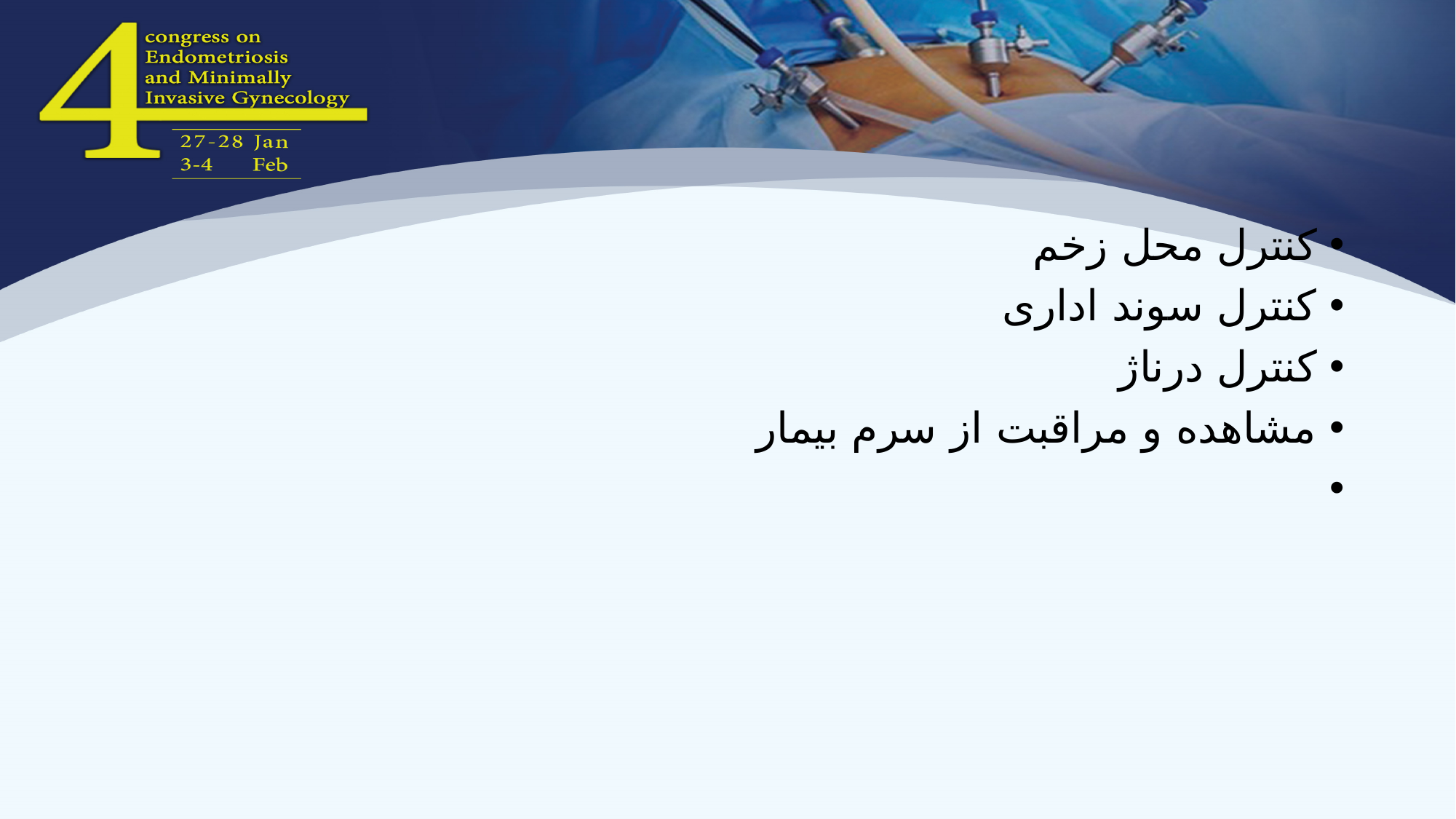

#
کنترل محل زخم
کنترل سوند اداری
کنترل درناژ
مشاهده و مراقبت از سرم بیمار